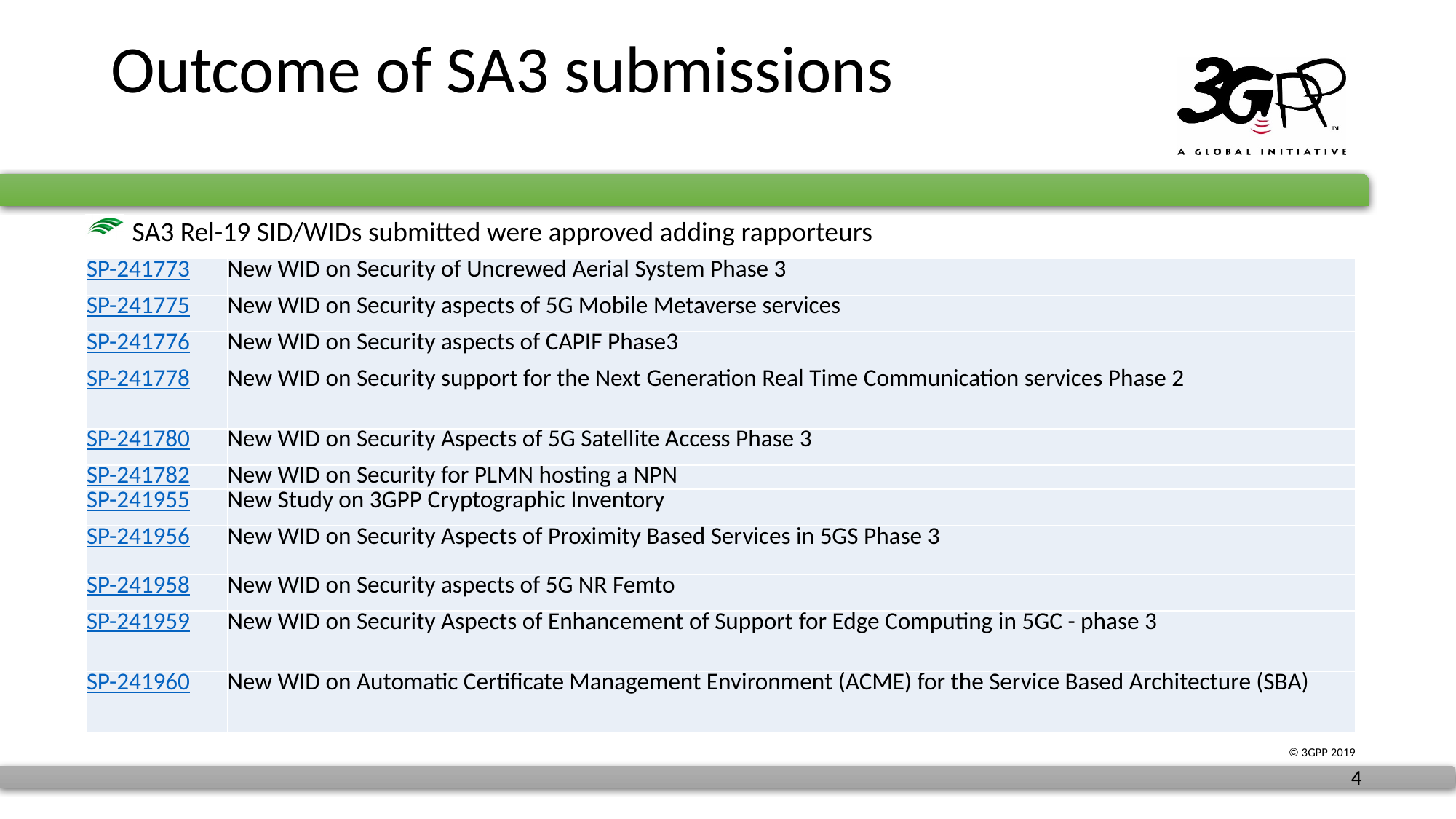

# Outcome of SA3 submissions
 SA3 Rel-19 SID/WIDs submitted were approved adding rapporteurs

| SP-241773 | New WID on Security of Uncrewed Aerial System Phase 3 |
| --- | --- |
| SP-241775 | New WID on Security aspects of 5G Mobile Metaverse services |
| SP-241776 | New WID on Security aspects of CAPIF Phase3 |
| SP-241778 | New WID on Security support for the Next Generation Real Time Communication services Phase 2 |
| SP-241780 | New WID on Security Aspects of 5G Satellite Access Phase 3 |
| SP-241782 | New WID on Security for PLMN hosting a NPN |
| SP-241955 | New Study on 3GPP Cryptographic Inventory |
| SP-241956 | New WID on Security Aspects of Proximity Based Services in 5GS Phase 3 |
| SP-241958 | New WID on Security aspects of 5G NR Femto |
| SP-241959 | New WID on Security Aspects of Enhancement of Support for Edge Computing in 5GC - phase 3 |
| SP-241960 | New WID on Automatic Certificate Management Environment (ACME) for the Service Based Architecture (SBA) |